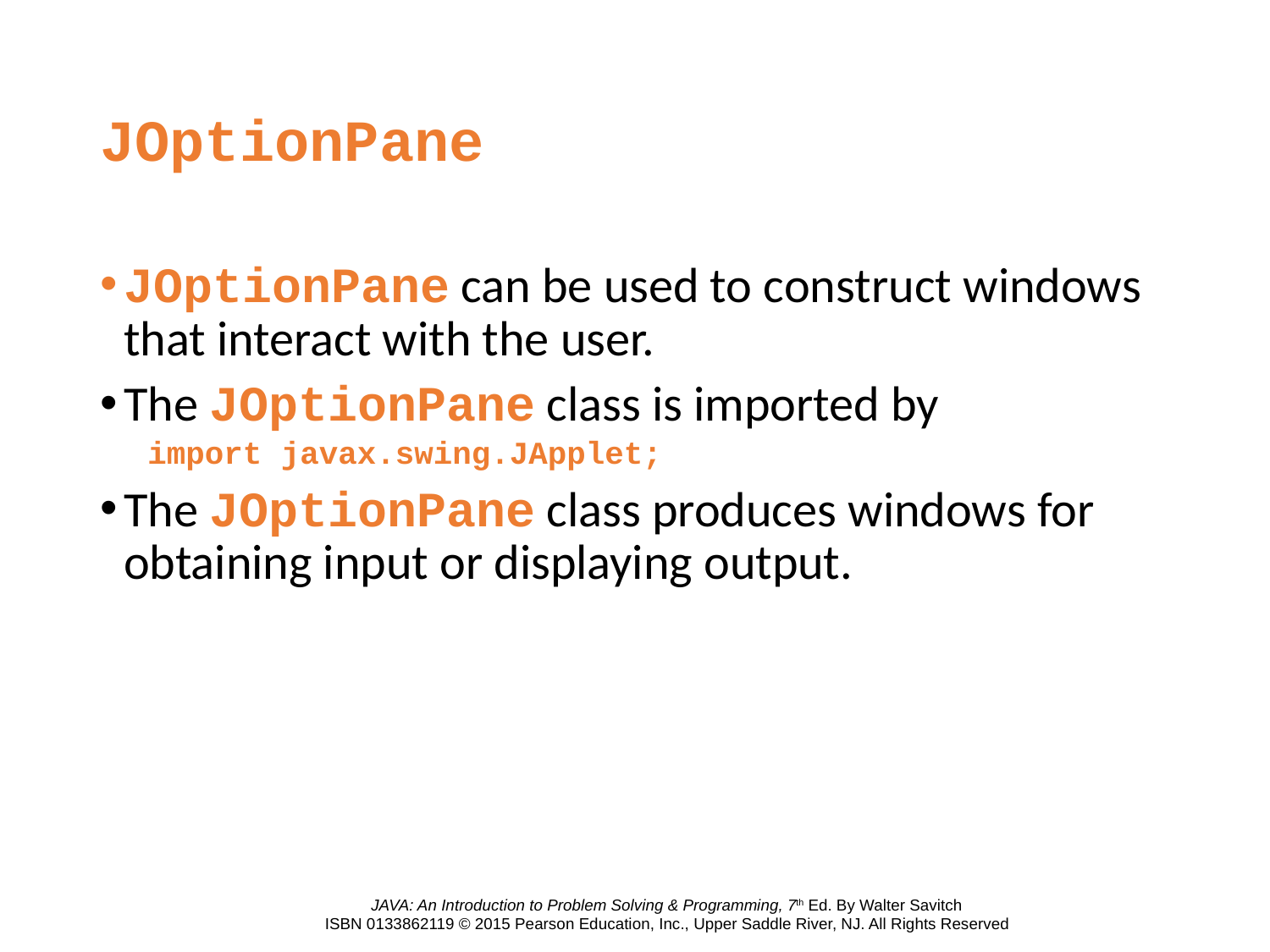

# JOptionPane
JOptionPane can be used to construct windows that interact with the user.
The JOptionPane class is imported by
import javax.swing.JApplet;
The JOptionPane class produces windows for obtaining input or displaying output.